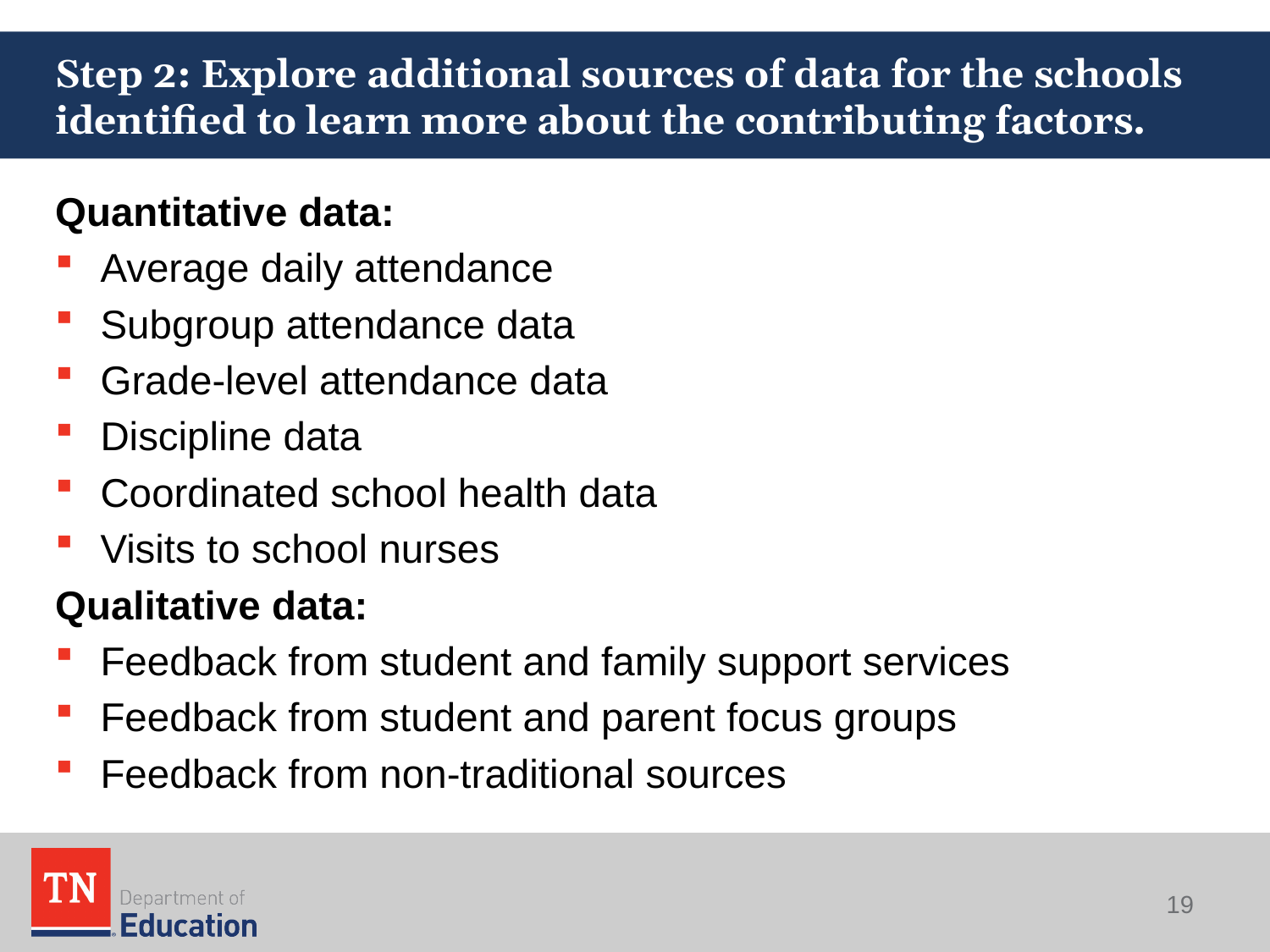

# Step 2: Explore additional sources of data for the schools identified to learn more about the contributing factors.
Quantitative data:
Average daily attendance
Subgroup attendance data
Grade-level attendance data
Discipline data
Coordinated school health data
Visits to school nurses
Qualitative data:
Feedback from student and family support services
Feedback from student and parent focus groups
Feedback from non-traditional sources
19